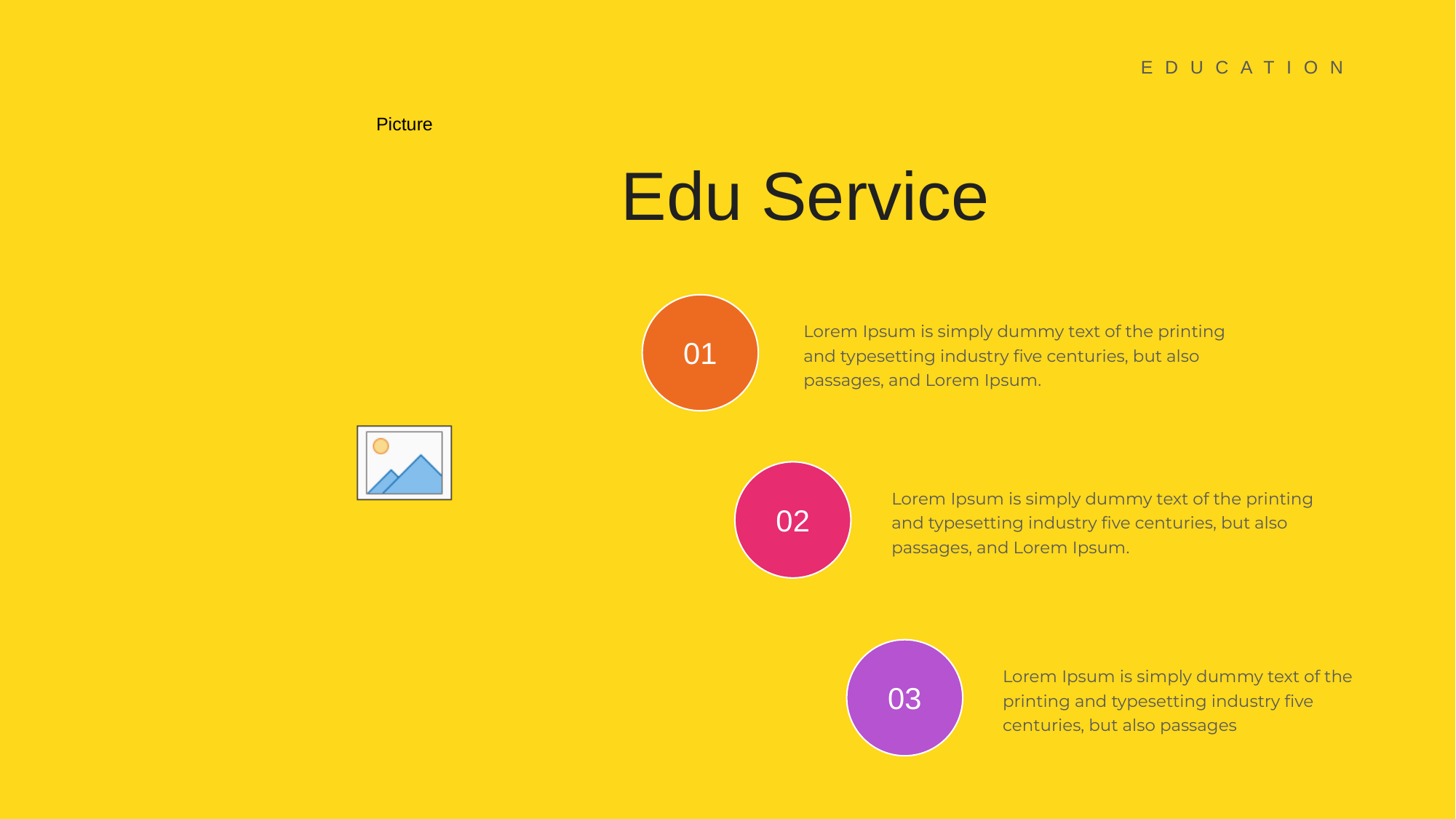

EDUCATION

Edu Service

Lorem Ipsum is simply dummy text of the printing and typesetting industry five centuries, but also passages, and Lorem Ipsum.
01

Lorem Ipsum is simply dummy text of the printing and typesetting industry five centuries, but also passages, and Lorem Ipsum.
02

Lorem Ipsum is simply dummy text of the printing and typesetting industry five centuries, but also passages
03